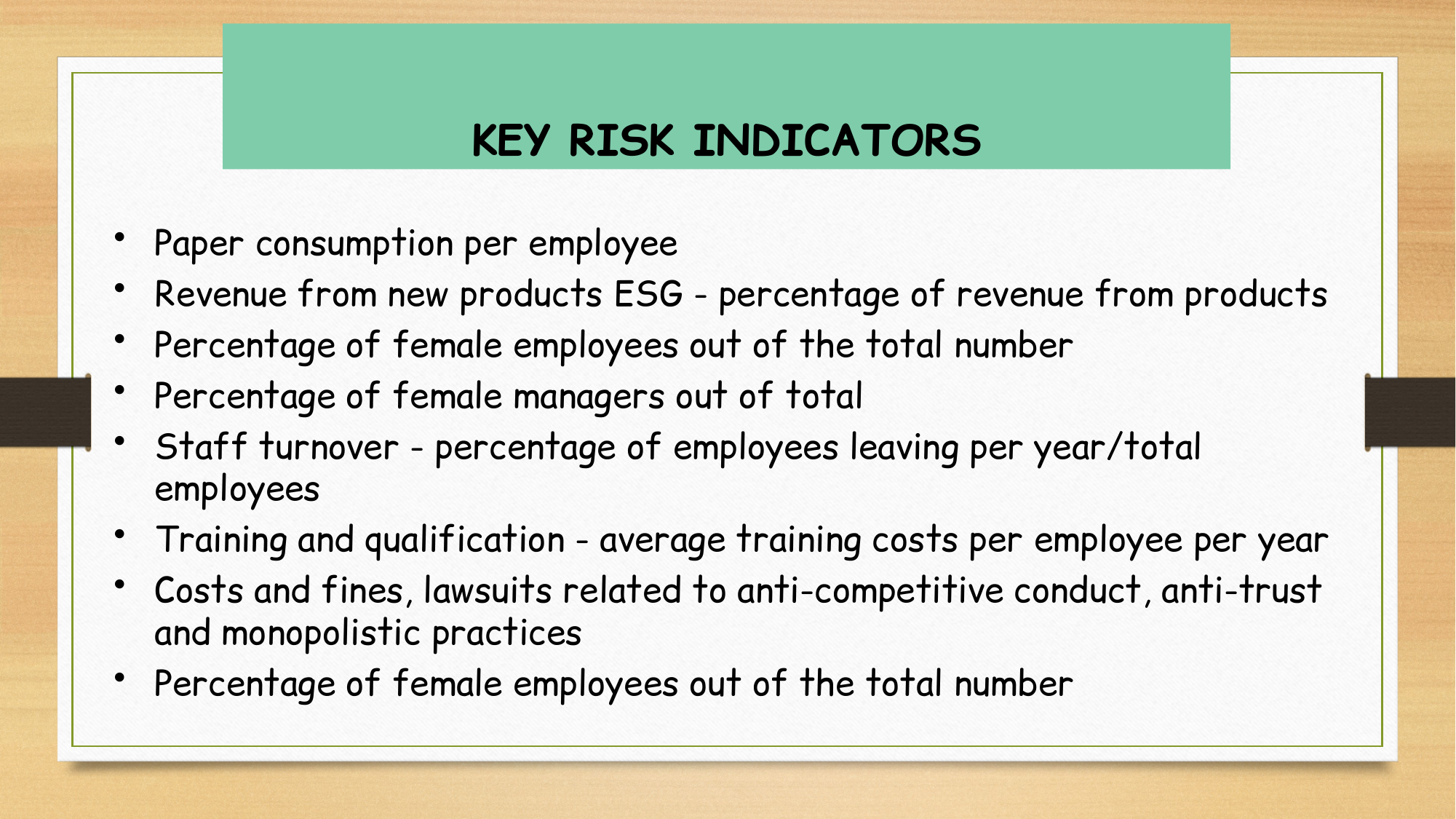

KEY RISK INDICATORS
Paper consumption per employee
Revenue from new products ESG - percentage of revenue from products
Percentage of female employees out of the total number
Percentage of female managers out of total
Staff turnover - percentage of employees leaving per year/total employees
Training and qualification - average training costs per employee per year
Costs and fines, lawsuits related to anti-competitive conduct, anti-trust and monopolistic practices
Percentage of female employees out of the total number